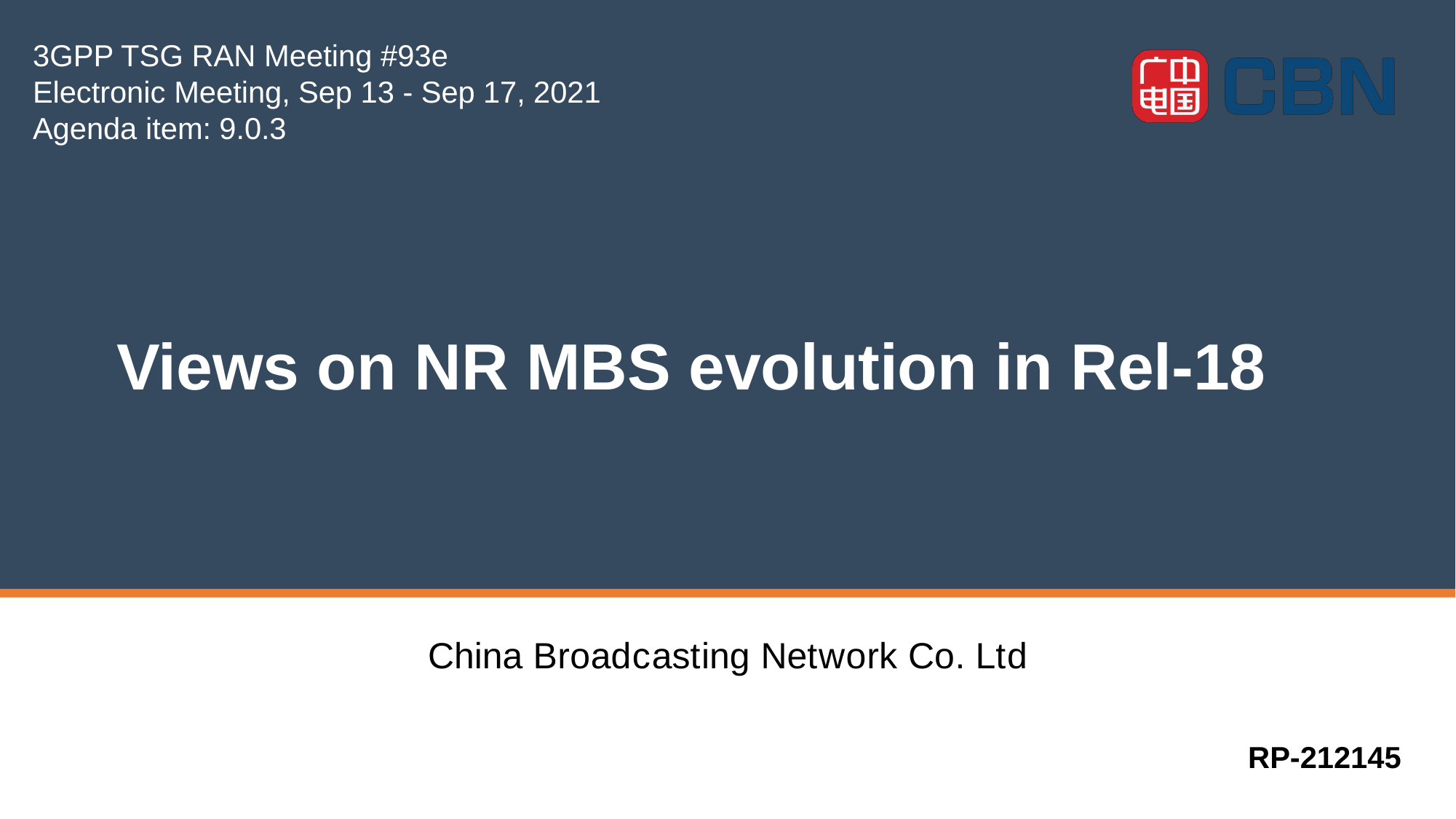

3GPP TSG RAN Meeting #93e
Electronic Meeting, Sep 13 - Sep 17, 2021
Agenda item: 9.0.3
Views on NR MBS evolution in Rel-18
China Broadcasting Network Co. Ltd

RP-212145